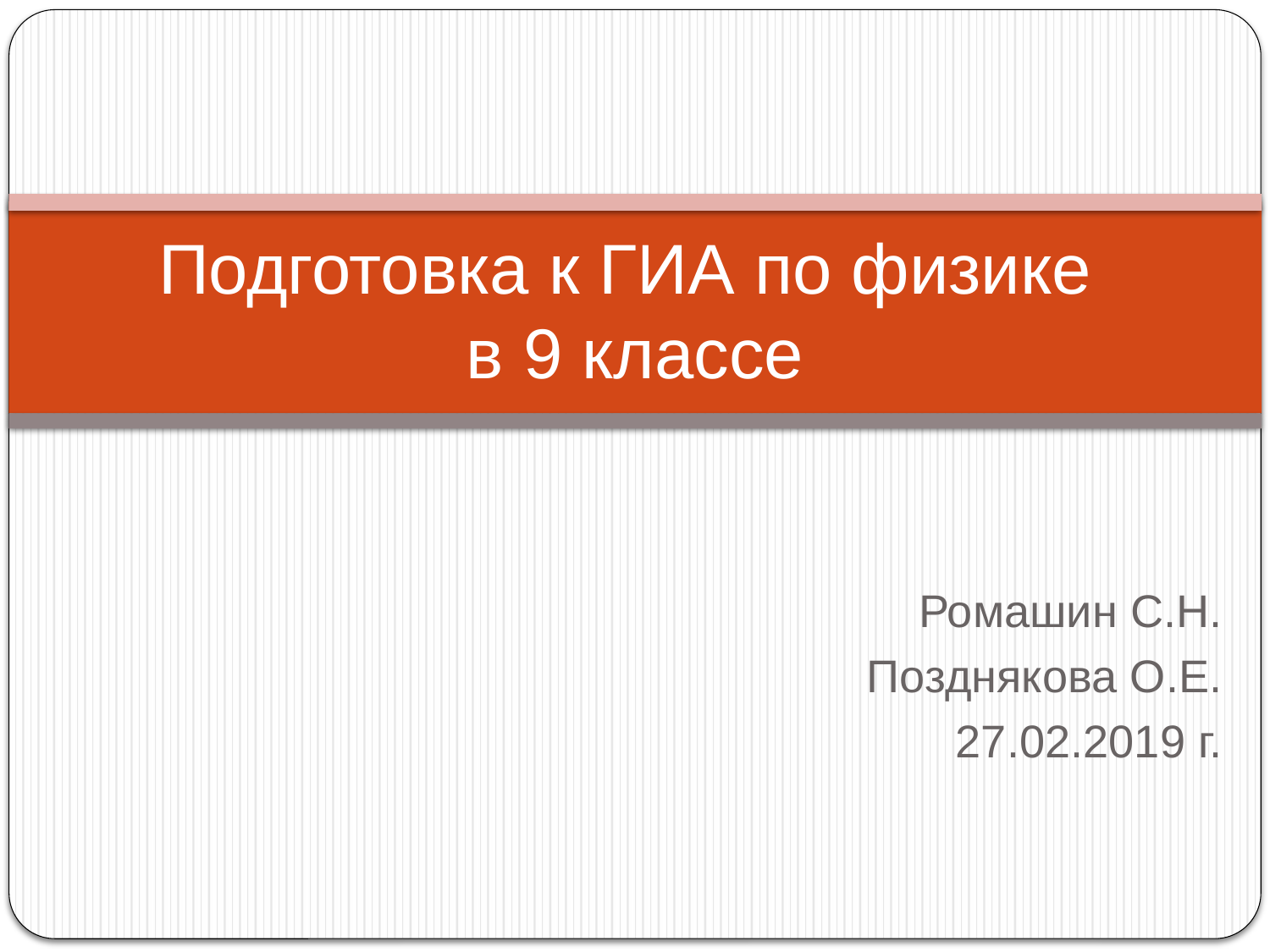

# Подготовка к ГИА по физике в 9 классе

Ромашин С.Н.
Позднякова О.Е.
27.02.2019 г.